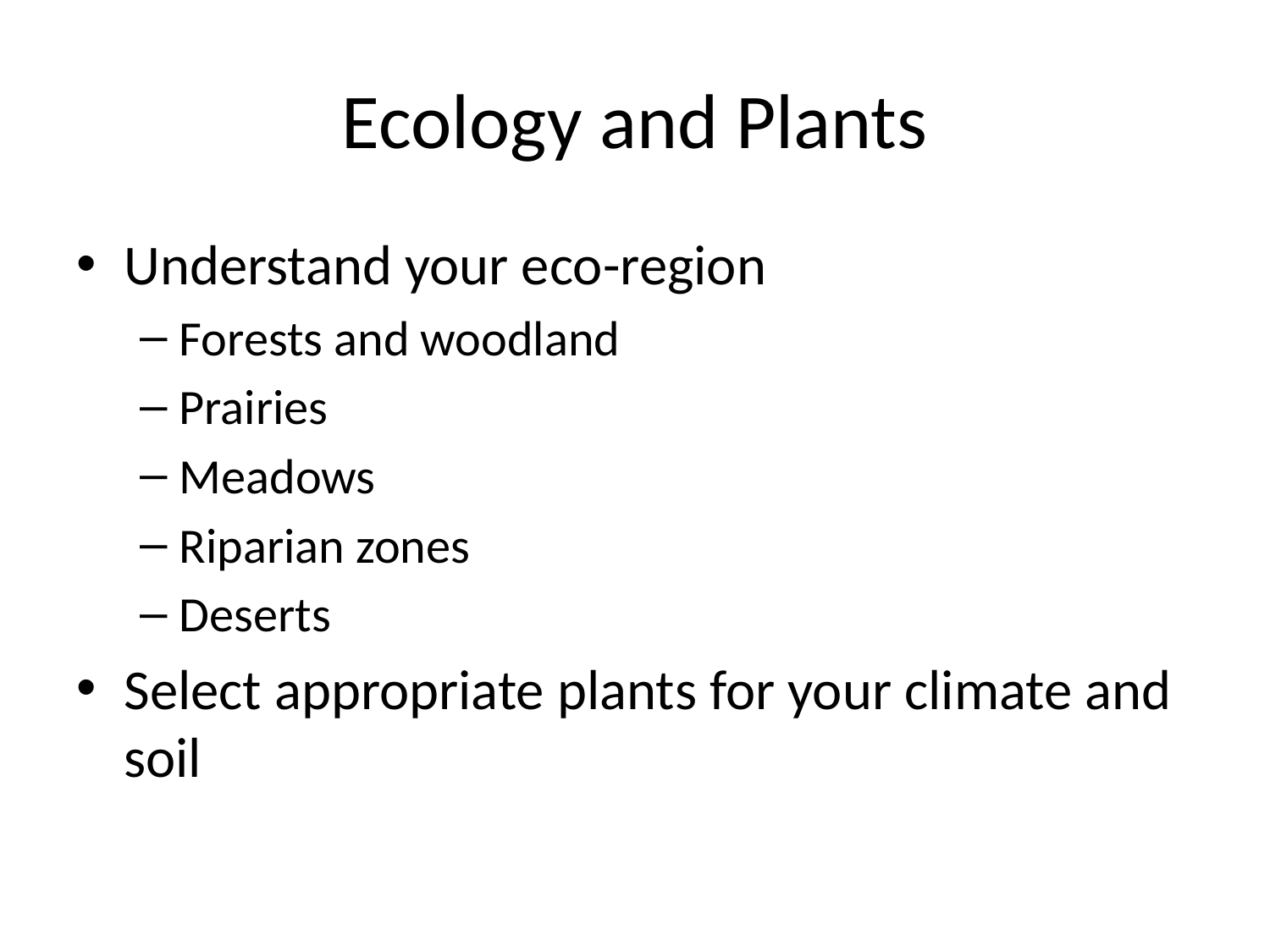

# Ecology and Plants
Understand your eco-region
Forests and woodland
Prairies
Meadows
Riparian zones
Deserts
Select appropriate plants for your climate and soil